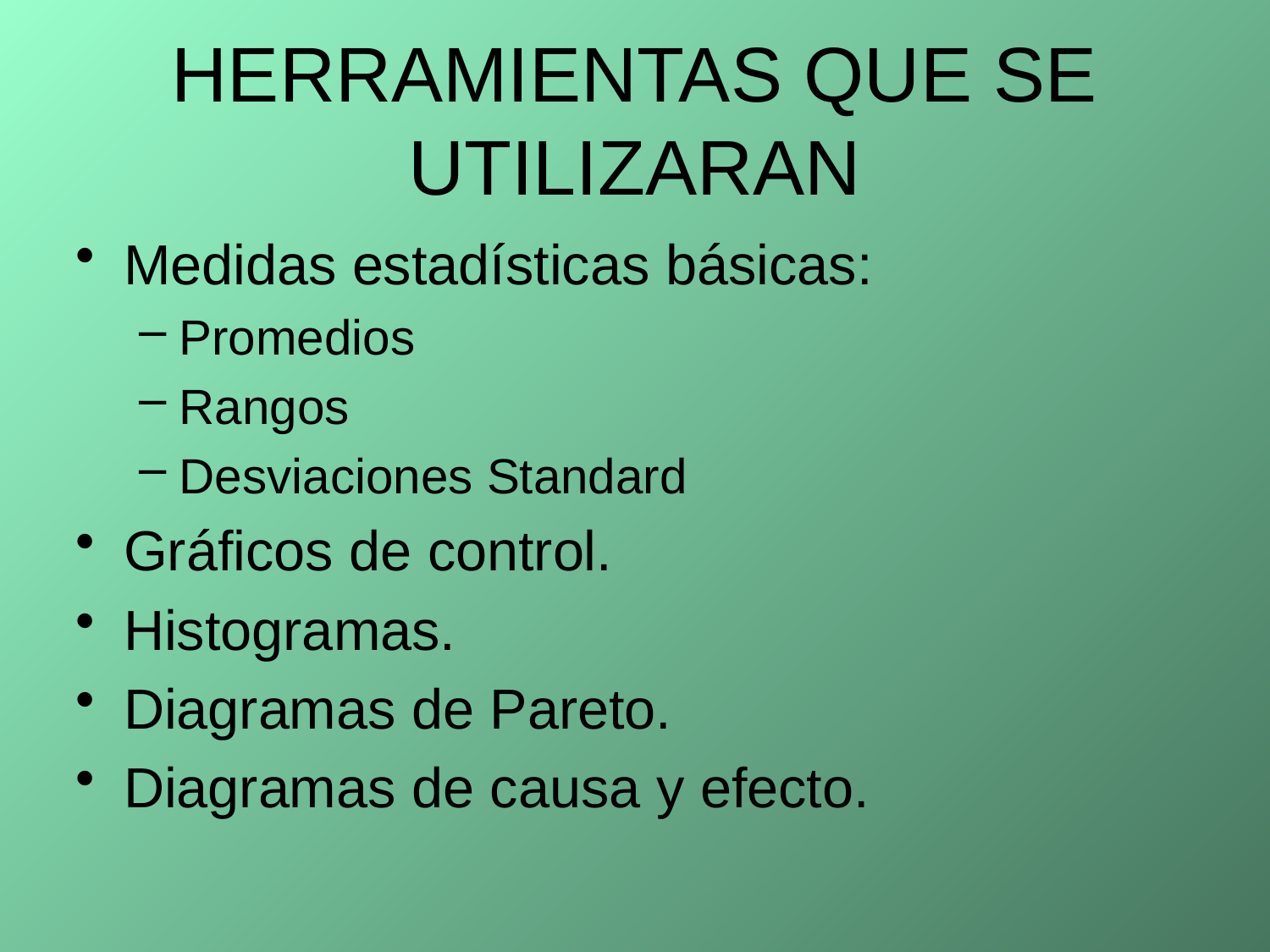

# HERRAMIENTAS QUE SE UTILIZARAN
Medidas estadísticas básicas:
Promedios
Rangos
Desviaciones Standard
Gráficos de control.
Histogramas.
Diagramas de Pareto.
Diagramas de causa y efecto.